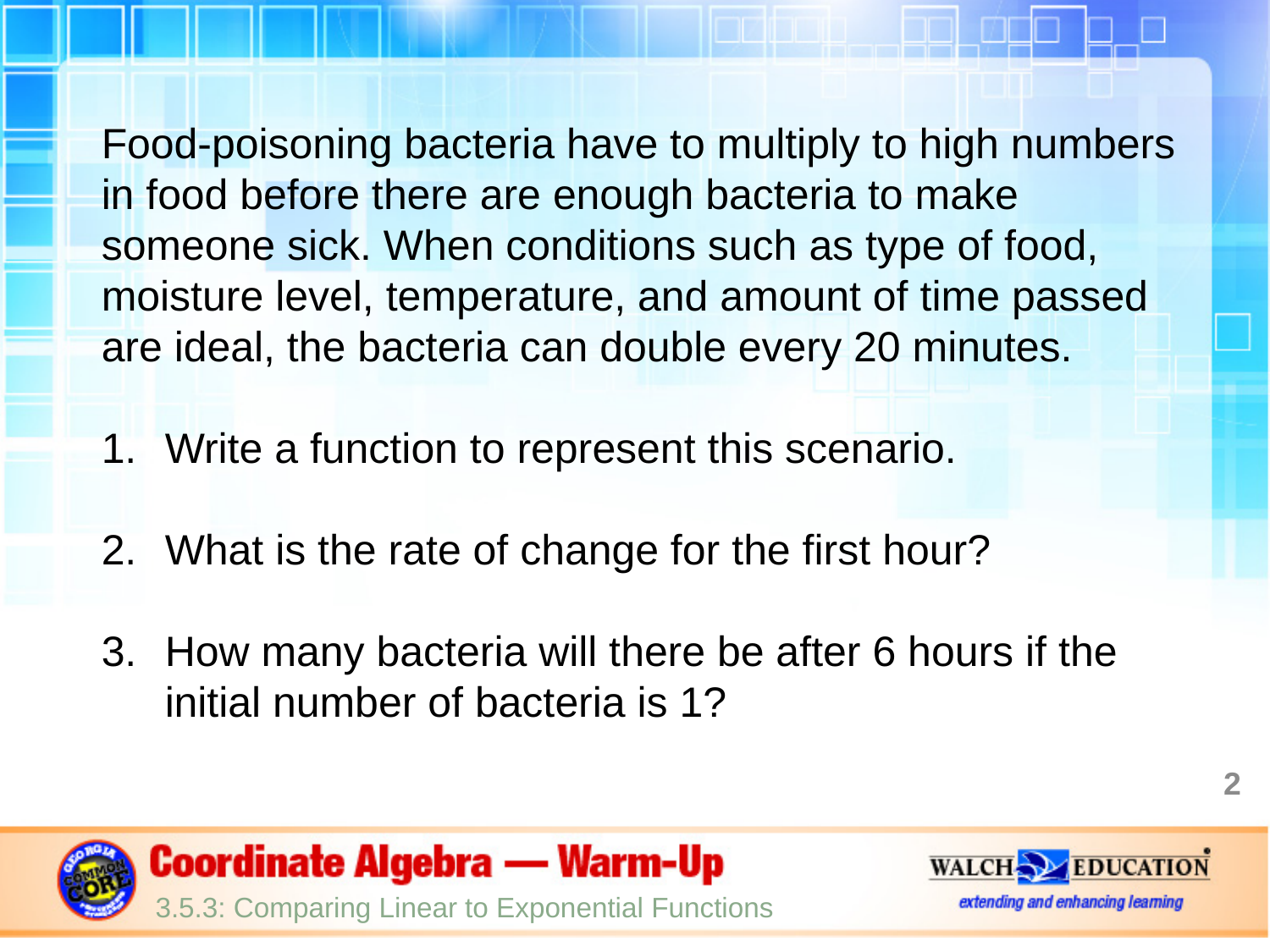

Food-poisoning bacteria have to multiply to high numbers in food before there are enough bacteria to make someone sick. When conditions such as type of food, moisture level, temperature, and amount of time passed are ideal, the bacteria can double every 20 minutes.

Write a function to represent this scenario.

What is the rate of change for the first hour?

How many bacteria will there be after 6 hours if the initial number of bacteria is 1?
2
3.5.3: Comparing Linear to Exponential Functions